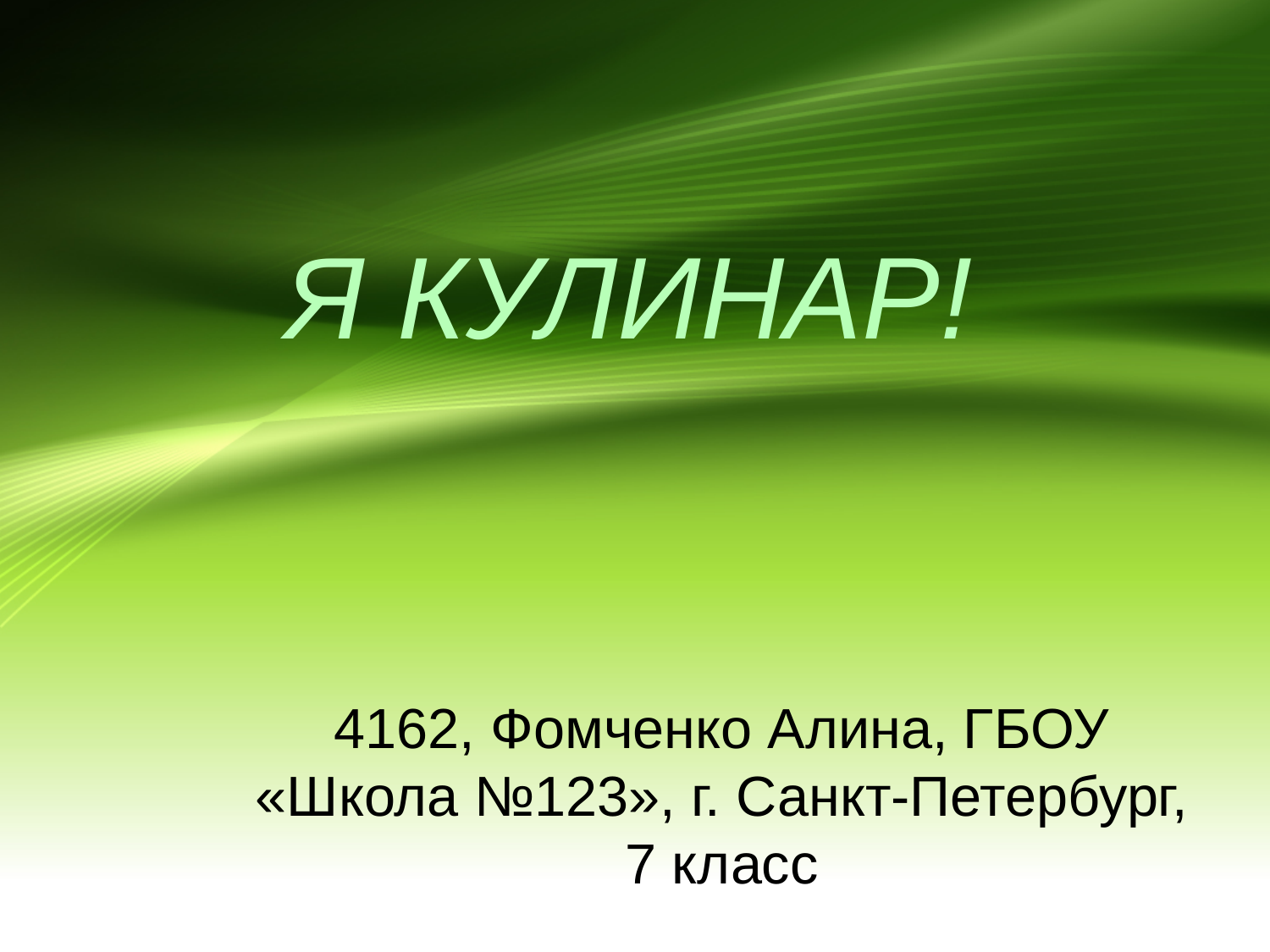

# Я КУЛИНАР!
4162, Фомченко Алина, ГБОУ «Школа №123», г. Санкт-Петербург, 7 класс